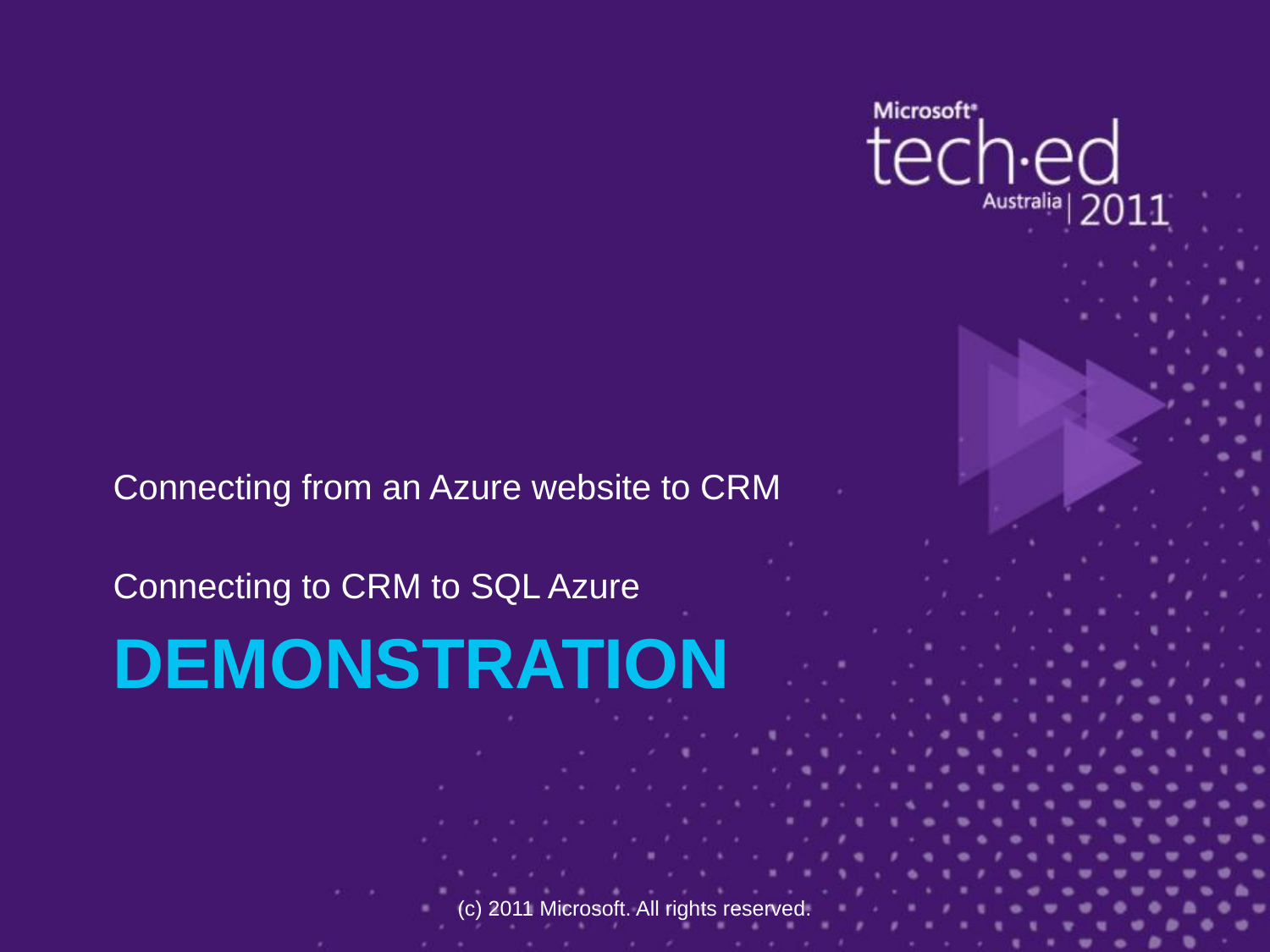

Connecting from an Azure website to CRM

Connecting to CRM to SQL Azure
# Demonstration
(c) 2011 Microsoft. All rights reserved.